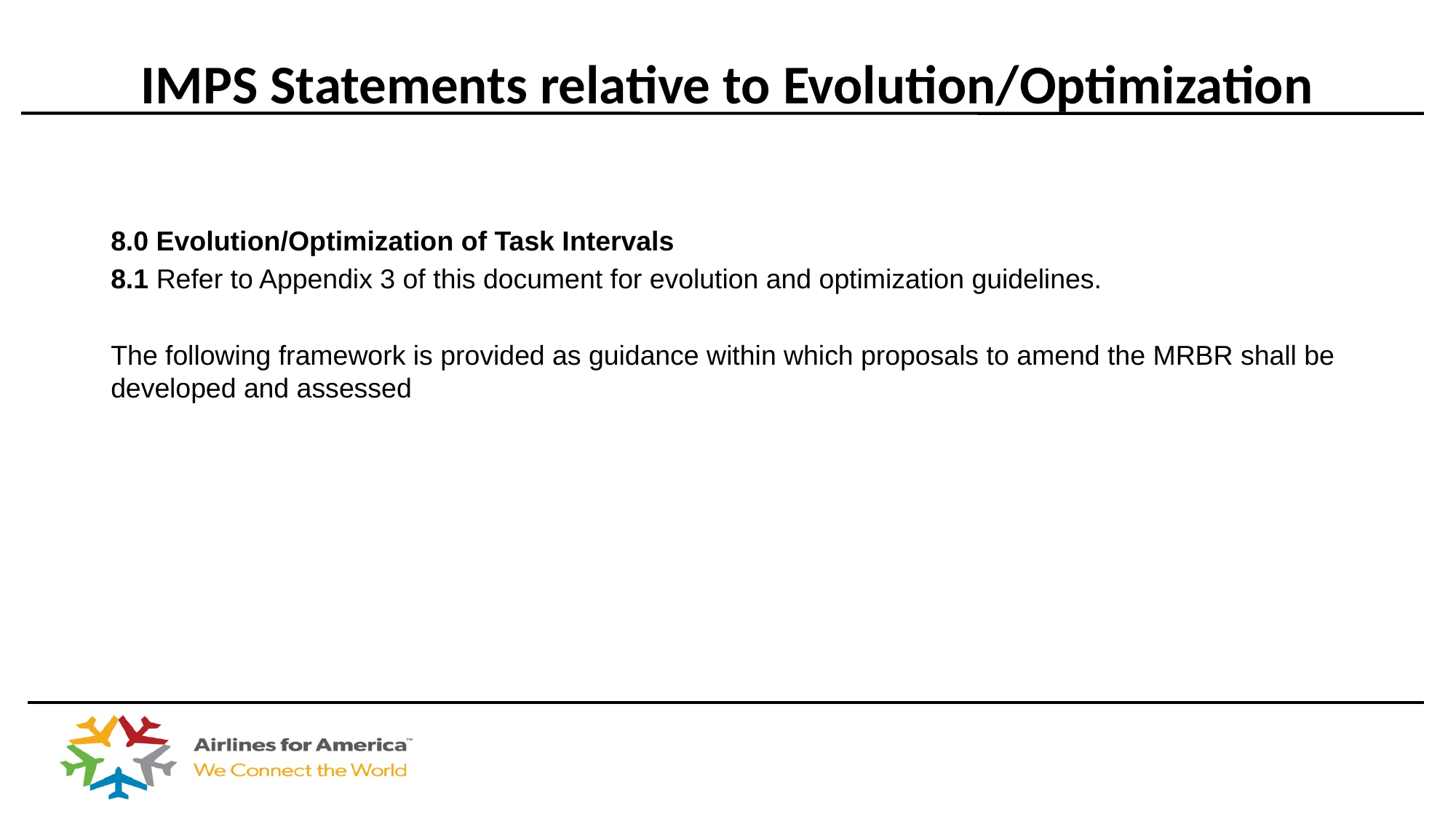

# IMPS Statements relative to Evolution/Optimization
8.0 Evolution/Optimization of Task Intervals
8.1 Refer to Appendix 3 of this document for evolution and optimization guidelines.

The following framework is provided as guidance within which proposals to amend the MRBR shall be developed and assessed